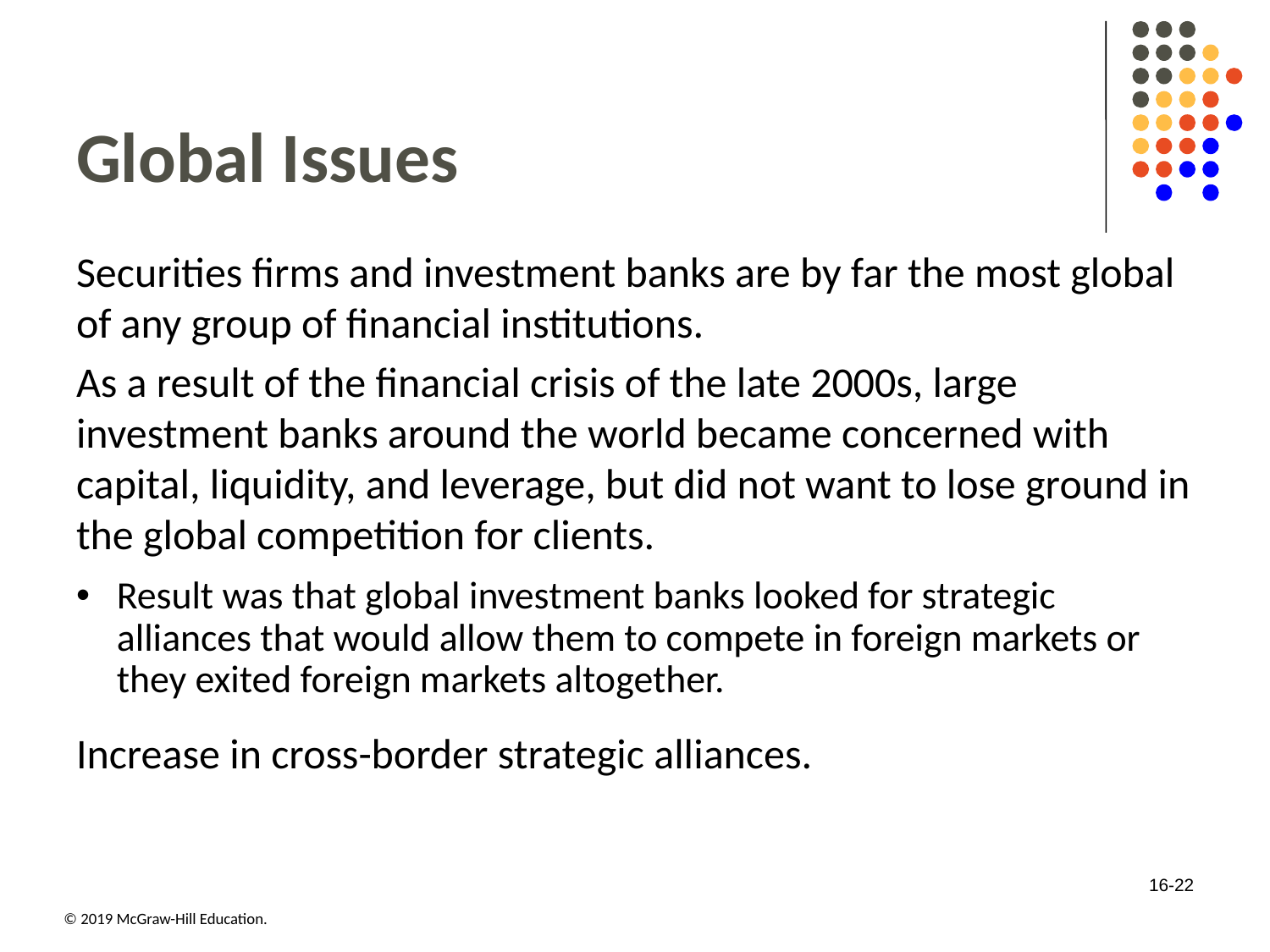

# Global Issues
Securities firms and investment banks are by far the most global of any group of financial institutions.
As a result of the financial crisis of the late 2000s, large investment banks around the world became concerned with capital, liquidity, and leverage, but did not want to lose ground in the global competition for clients.
Result was that global investment banks looked for strategic alliances that would allow them to compete in foreign markets or they exited foreign markets altogether.
Increase in cross-border strategic alliances.
16-22